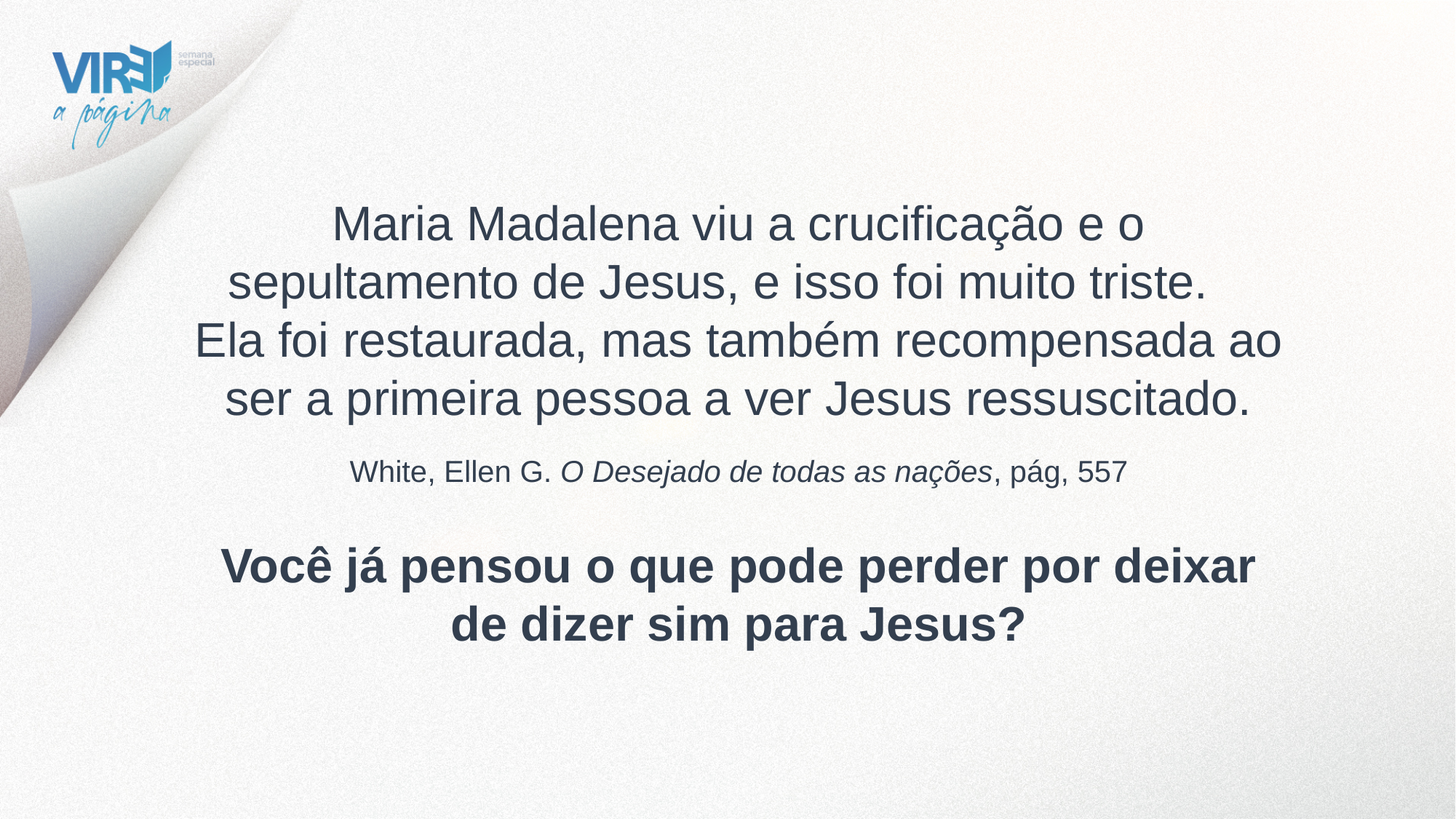

Maria Madalena viu a crucificação e o sepultamento de Jesus, e isso foi muito triste.    Ela foi restaurada, mas também recompensada ao ser a primeira pessoa a ver Jesus ressuscitado.
White, Ellen G. O Desejado de todas as nações, pág, 557
Você já pensou o que pode perder por deixar de dizer sim para Jesus?